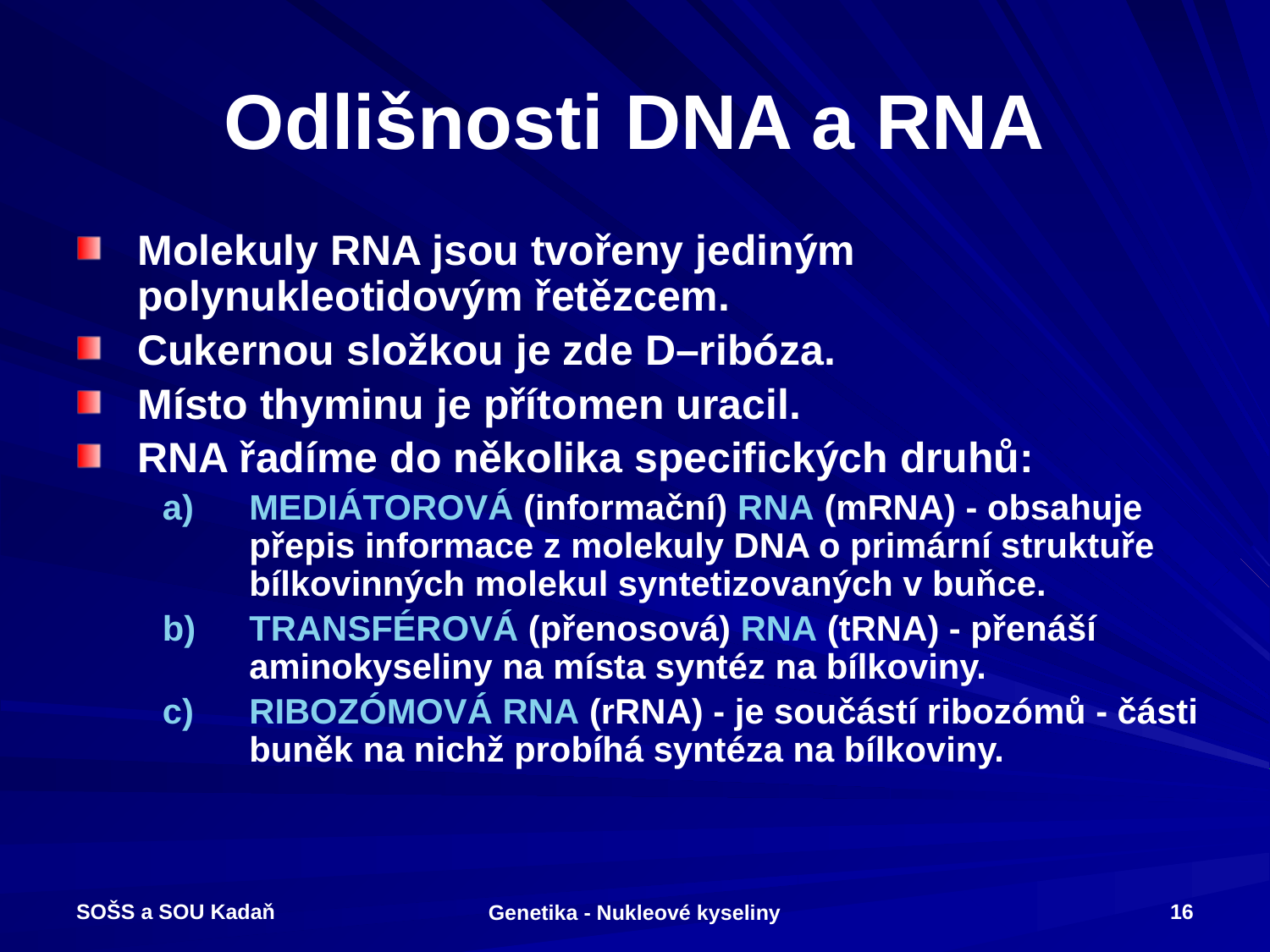

# Odlišnosti DNA a RNA
Molekuly RNA jsou tvořeny jediným polynukleotidovým řetězcem.
Cukernou složkou je zde D–ribóza.
Místo thyminu je přítomen uracil.
RNA řadíme do několika specifických druhů:
MEDIÁTOROVÁ (informační) RNA (mRNA) - obsahuje přepis informace z molekuly DNA o primární struktuře bílkovinných molekul syntetizovaných v buňce.
TRANSFÉROVÁ (přenosová) RNA (tRNA) - přenáší aminokyseliny na místa syntéz na bílkoviny.
RIBOZÓMOVÁ RNA (rRNA) - je součástí ribozómů - části buněk na nichž probíhá syntéza na bílkoviny.
SOŠS a SOU Kadaň
16
Genetika - Nukleové kyseliny